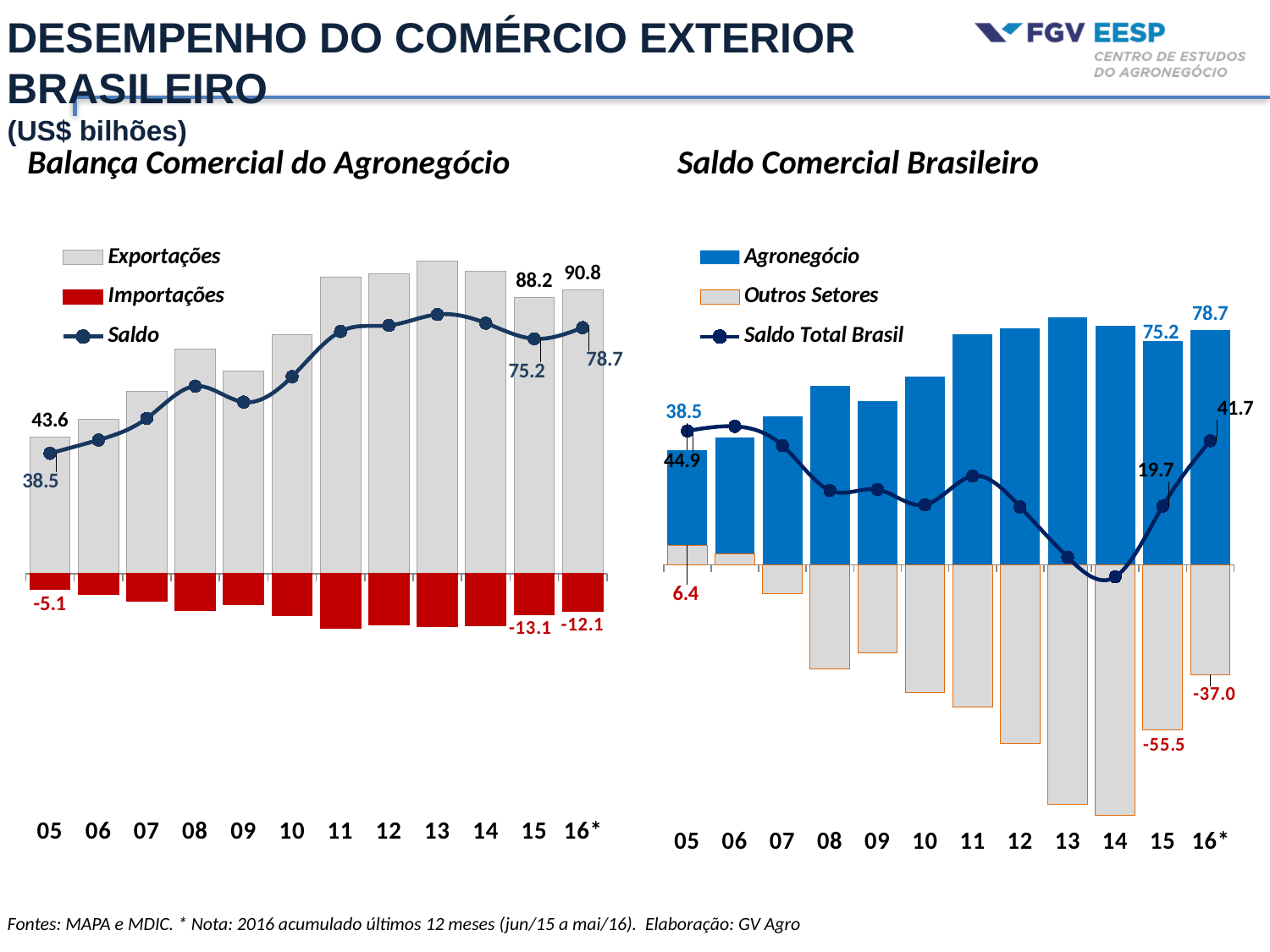

# Desempenho do Comércio Exterior Brasileiro (US$ bilhões)
Balança Comercial do Agronegócio
Saldo Comercial Brasileiro

### Chart

| Category | Exportações | Importações | Saldo |
|---|---|---|---|
| 05 | 43.617046992000006 | -5.110044637 | 38.507002355000004 |
| 06 | 49.464943808 | -6.695460519 | 42.769483289 |
| 07 | 58.420418802 | -8.719087039 | 49.701331763 |
| 08 | 71.806467218 | -11.819797519 | 59.986669699 |
| 09 | 64.786 | -9.9 | 54.886 |
| 10 | 76.442 | -13.391 | 63.050999999999995 |
| 11 | 94.967647423 | -17.500020369 | 77.467627054 |
| 12 | 95.814177578 | -16.406491231 | 79.407686347 |
| 13 | 99.97 | -17.061 | 82.90899999999999 |
| 14 | 96.75 | -16.613 | 80.137 |
| 15 | 88.224 | -13.073 | 75.15100000000001 |
| 16* | 90.76 | -12.07 | 78.69 |

### Chart

| Category | Agronegócio | Outros Setores | Saldo Total Brasil |
|---|---|---|---|
| 05 | 38.507002355000004 | 6.421806871999991 | 44.928809227 |
| 06 | 42.769483289 | 3.687145436999998 | 46.456628726000005 |
| 07 | 49.701331763 | -9.669258933000009 | 40.03207282999999 |
| 08 | 59.986669699 | -35.02966969900001 | 24.956999999999994 |
| 09 | 54.886 | -29.612999999999985 | 25.27300000000001 |
| 10 | 63.050999999999995 | -42.90400000000001 | 20.14699999999999 |
| 11 | 77.467627054 | -47.673627054000036 | 29.793999999999983 |
| 12 | 79.407686347 | -59.96968634699999 | 19.438000000000017 |
| 13 | 82.90899999999999 | -80.34799999999998 | 2.561000000000007 |
| 14 | 80.137 | -84.19 | -4.052999999999997 |
| 15 | 75.15100000000001 | -55.46600000000002 | 19.684999999999974 |
| 16* | 78.69 | -37.02499999999999 | 41.66500000000002 |
Fontes: MAPA e MDIC. * Nota: 2016 acumulado últimos 12 meses (jun/15 a mai/16).  Elaboração: GV Agro